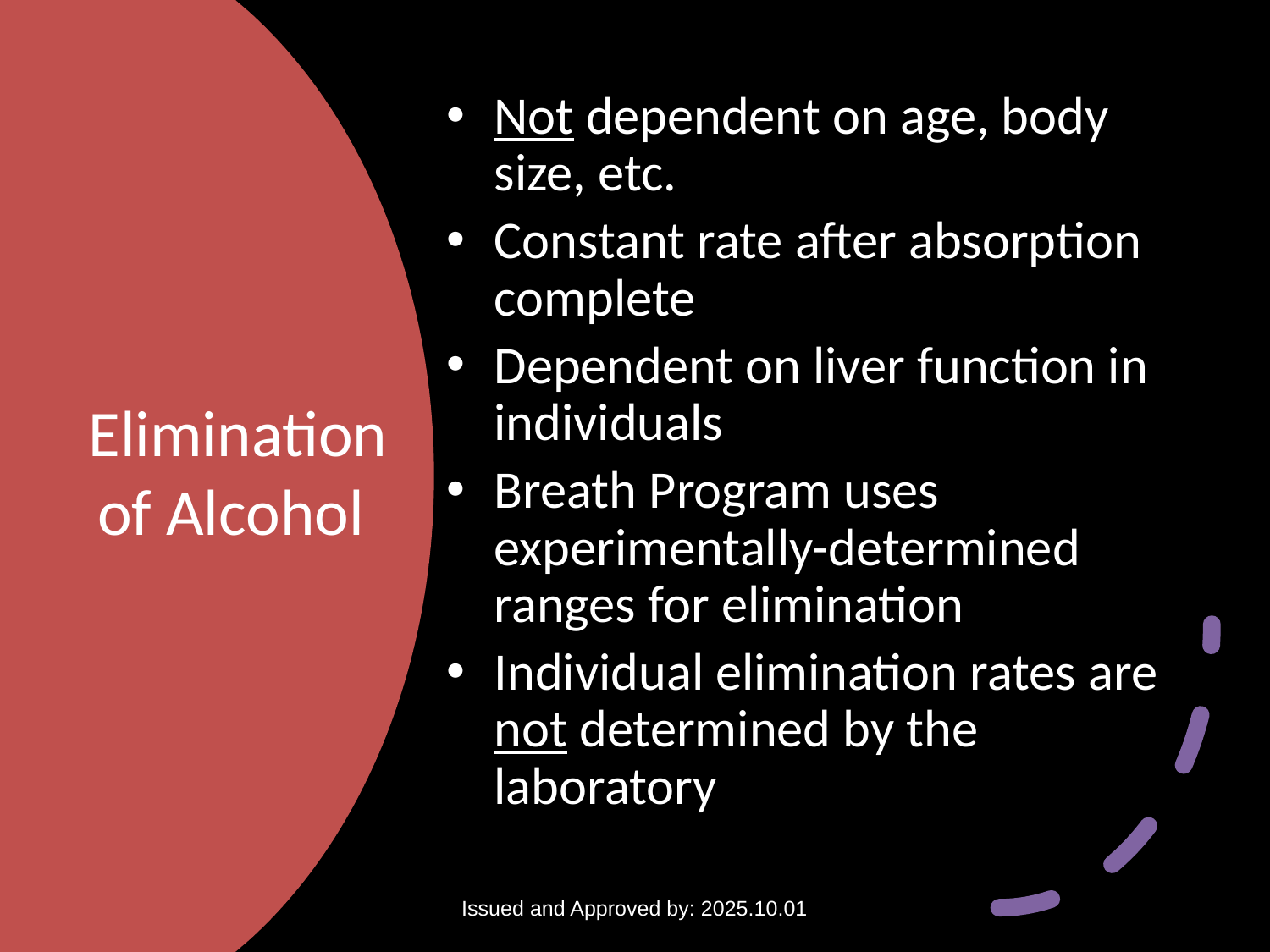

Not dependent on age, body size, etc.
Constant rate after absorption complete
Dependent on liver function in individuals
Breath Program uses experimentally-determined ranges for elimination
Individual elimination rates are not determined by the laboratory

# Elimination of Alcohol

Issued and Approved by: 2025.10.01